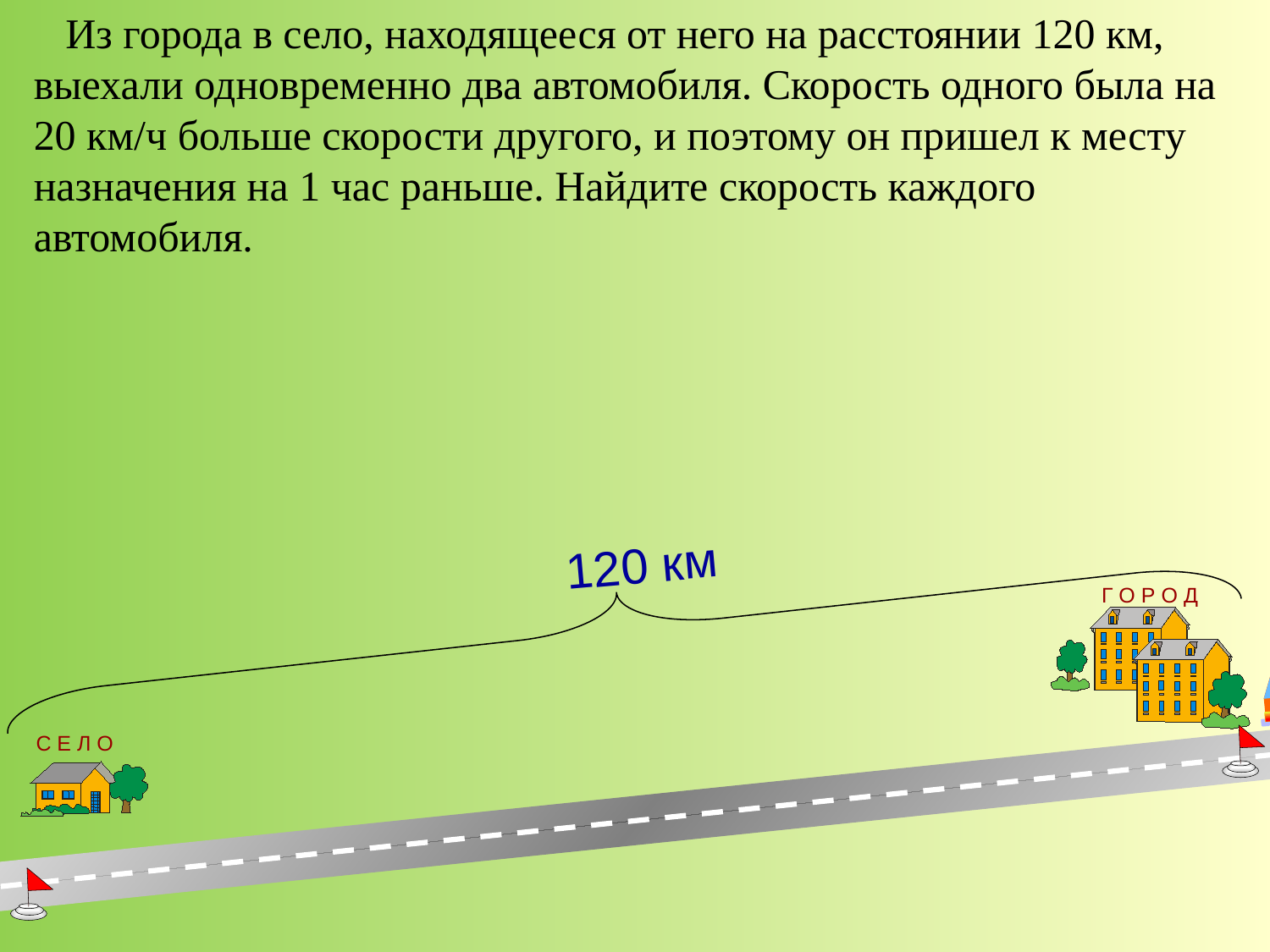

Из города в село, находящееся от него на расстоянии 120 км, выехали одновременно два автомобиля. Скорость одного была на 20 км/ч больше скорости другого, и поэтому он пришел к месту назначения на 1 час раньше. Найдите скорость каждого автомобиля.

120 км
Г О Р О Д

С Е Л О